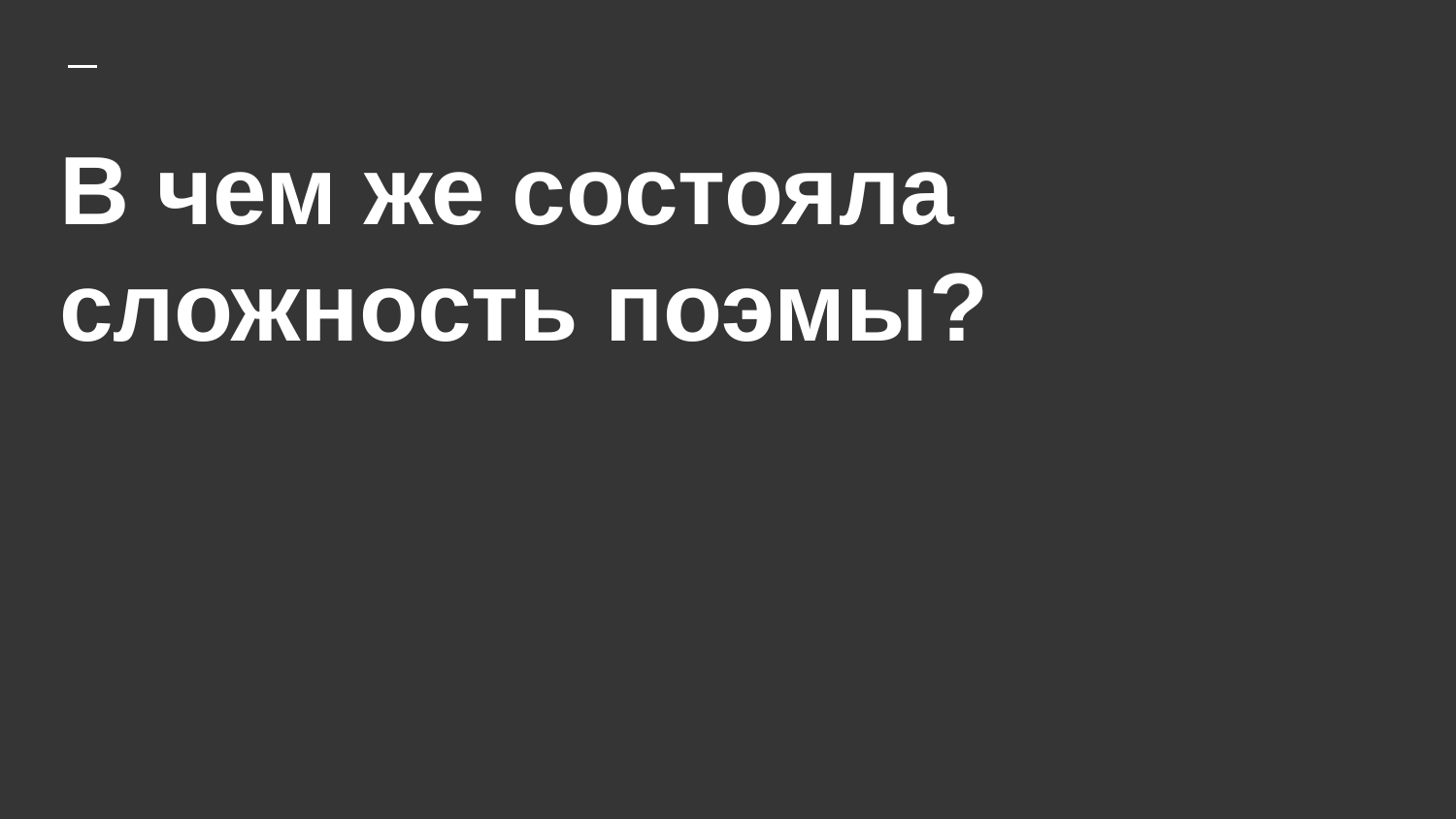

# В чем же состояла сложность поэмы?